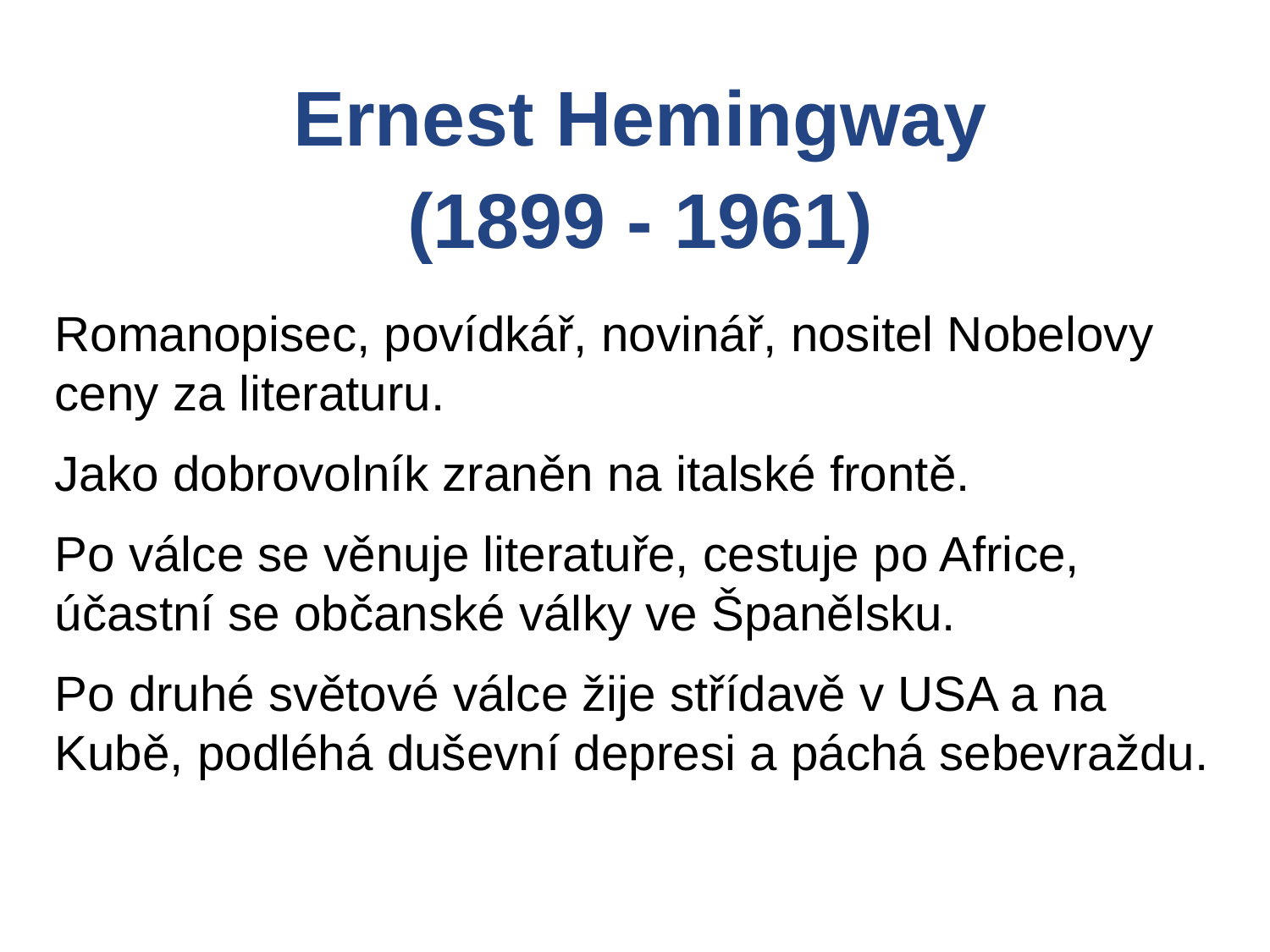

Ernest Hemingway
(1899 - 1961)
Romanopisec, povídkář, novinář, nositel Nobelovy ceny za literaturu.
Jako dobrovolník zraněn na italské frontě.
Po válce se věnuje literatuře, cestuje po Africe, účastní se občanské války ve Španělsku.
Po druhé světové válce žije střídavě v USA a na Kubě, podléhá duševní depresi a páchá sebevraždu.